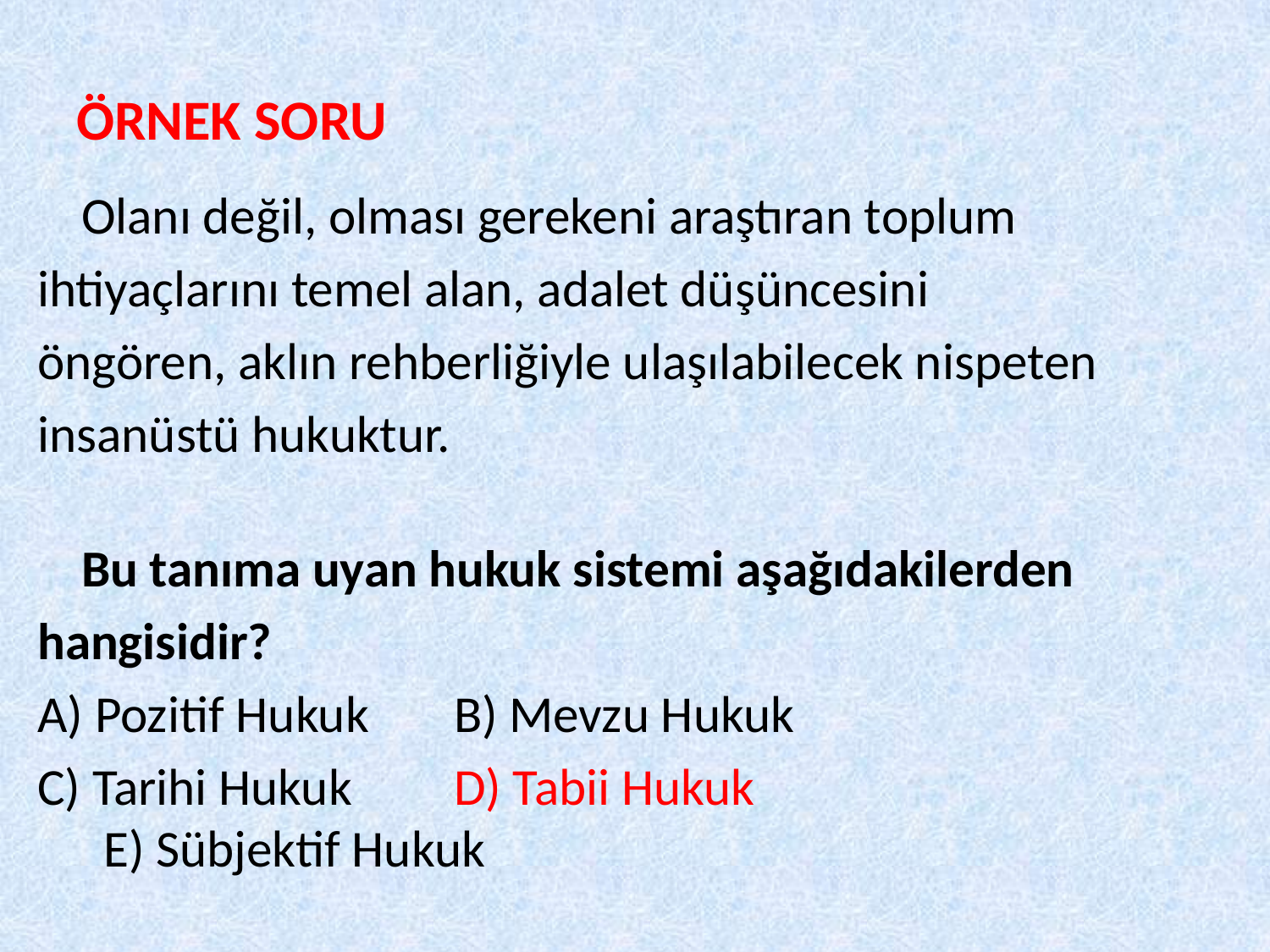

# ÖRNEK SORU
	Olanı değil, olması gerekeni araştıran toplum
ihtiyaçlarını temel alan, adalet düşüncesini
öngören, aklın rehberliğiyle ulaşılabilecek nispeten
insanüstü hukuktur.
	Bu tanıma uyan hukuk sistemi aşağıdakilerden
hangisidir?
A) Pozitif Hukuk     		B) Mevzu Hukuk
C) Tarihi Hukuk      		D) Tabii Hukuk                              	     	E) Sübjektif Hukuk